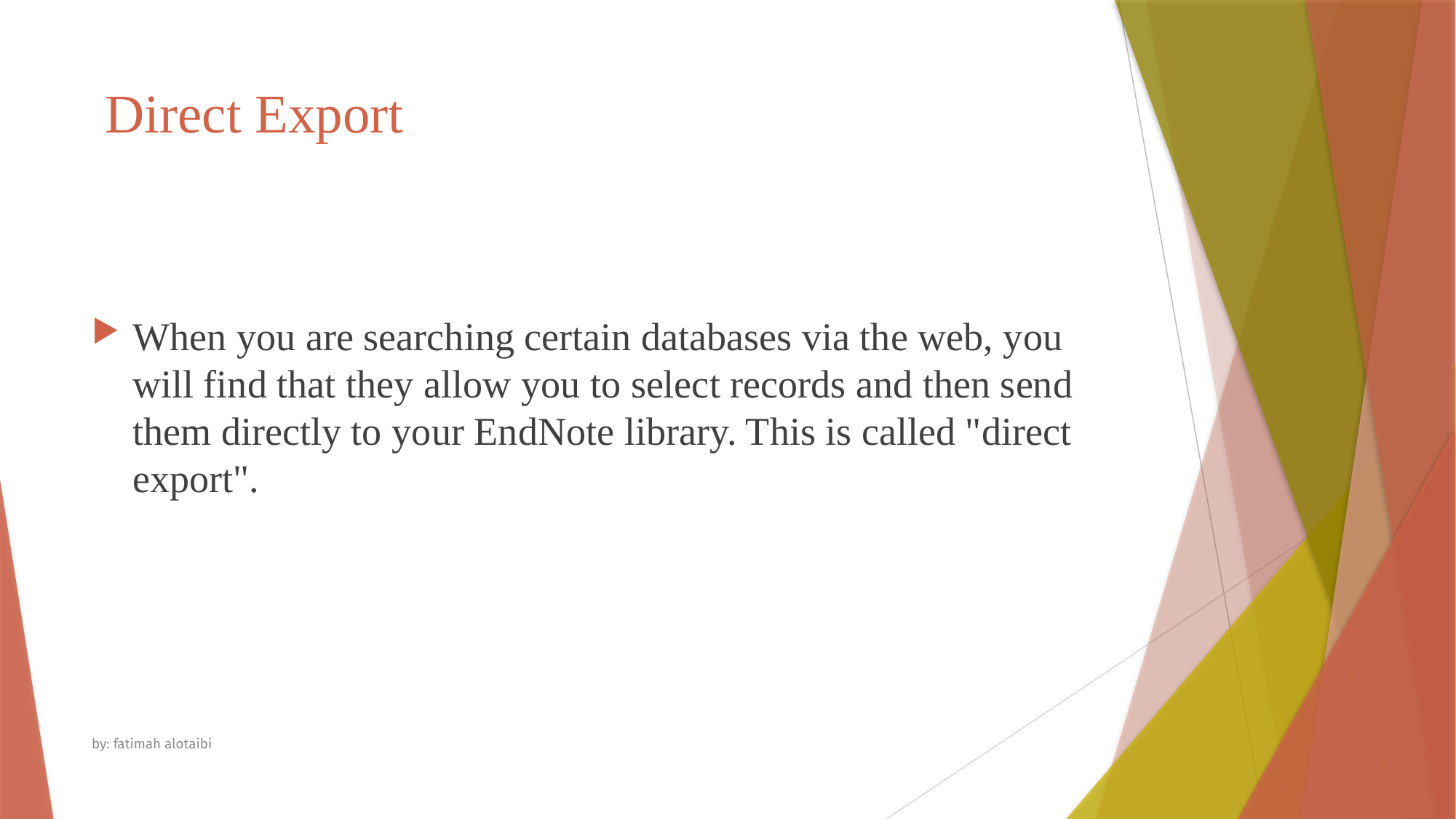

# Direct Export

When you are searching certain databases via the web, you will find that they allow you to select records and then send them directly to your EndNote library. This is called "direct export".

by: fatimah alotaibi